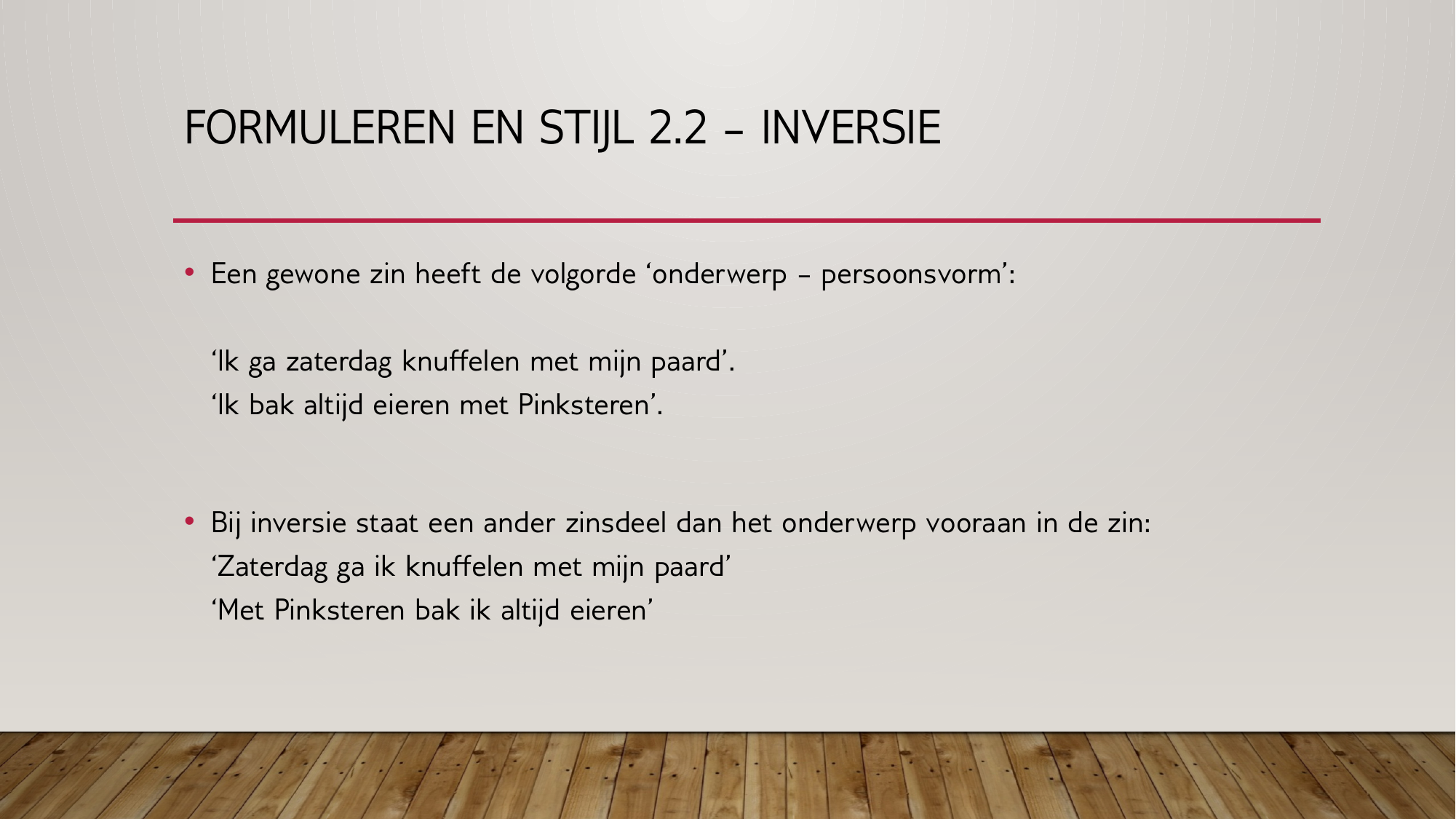

# Formuleren en stijl 2.2 – inversie
Een gewone zin heeft de volgorde ‘onderwerp – persoonsvorm’:
‘Ik ga zaterdag knuffelen met mijn paard’.
‘Ik bak altijd eieren met Pinksteren’.

Bij inversie staat een ander zinsdeel dan het onderwerp vooraan in de zin:
‘Zaterdag ga ik knuffelen met mijn paard’
‘Met Pinksteren bak ik altijd eieren’